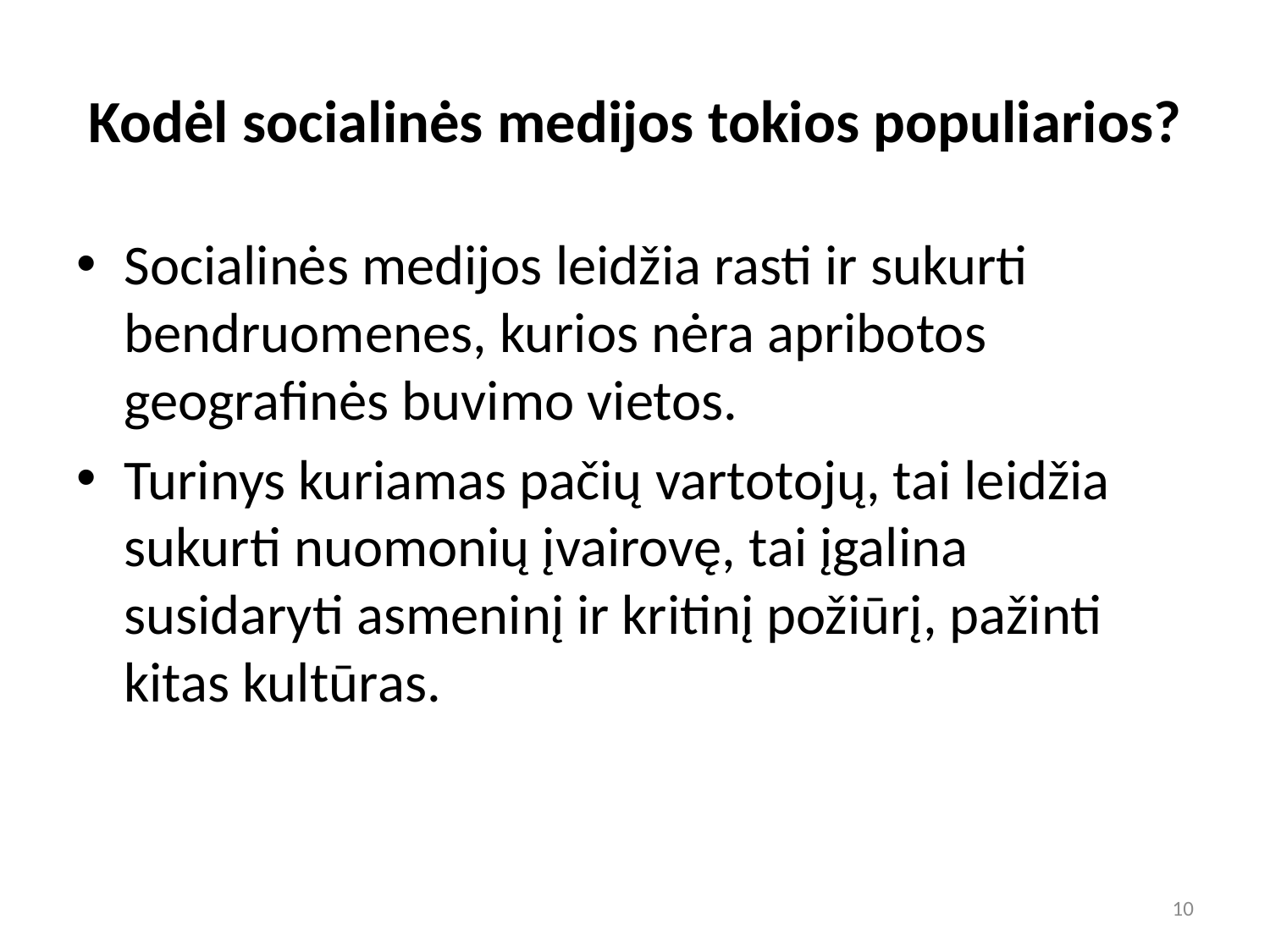

# Kodėl socialinės medijos tokios populiarios?
Socialinės medijos leidžia rasti ir sukurti bendruomenes, kurios nėra apribotos geografinės buvimo vietos.
Turinys kuriamas pačių vartotojų, tai leidžia sukurti nuomonių įvairovę, tai įgalina susidaryti asmeninį ir kritinį požiūrį, pažinti kitas kultūras.
10